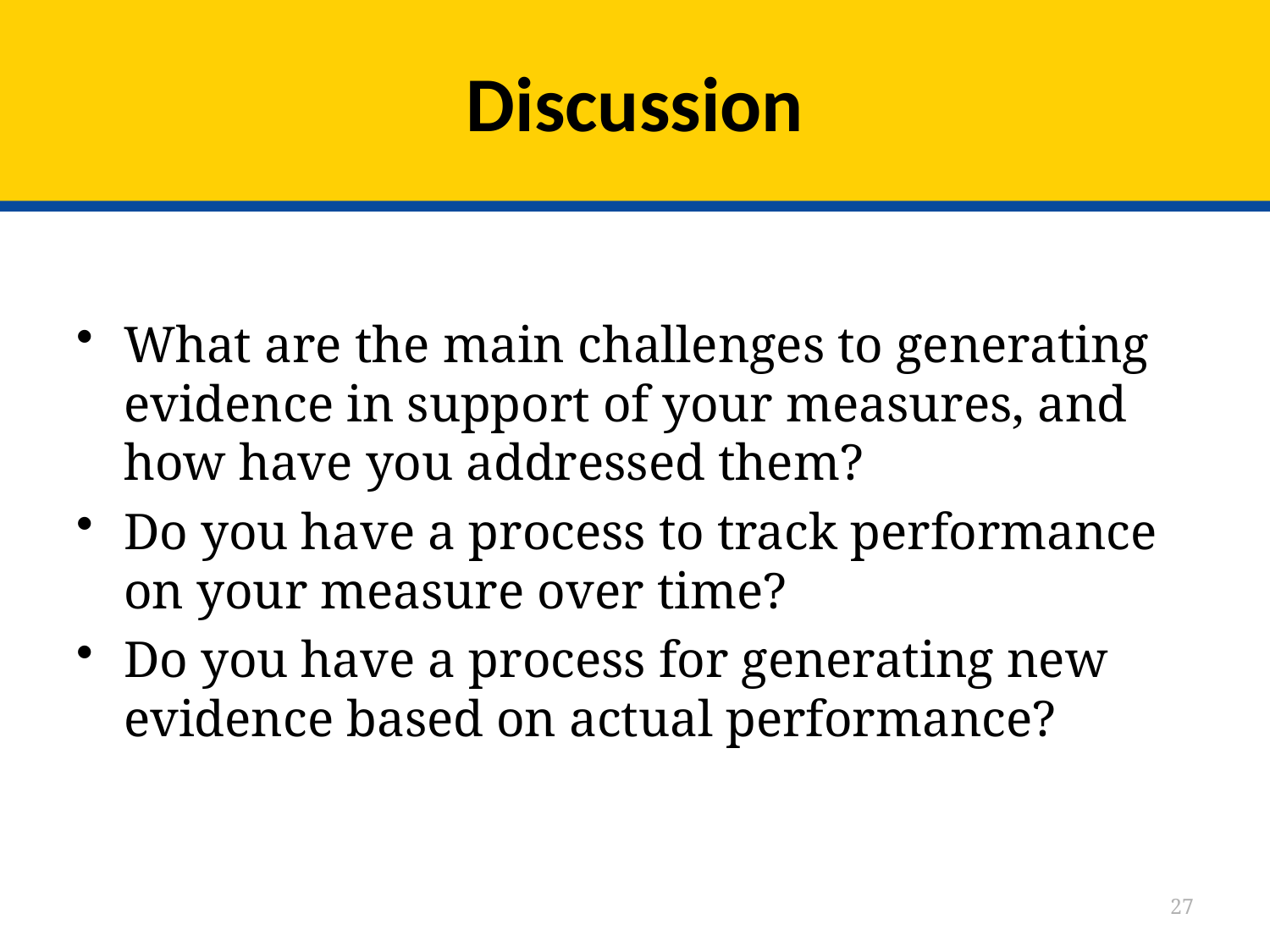

# Discussion
What are the main challenges to generating evidence in support of your measures, and how have you addressed them?
Do you have a process to track performance on your measure over time?
Do you have a process for generating new evidence based on actual performance?
27